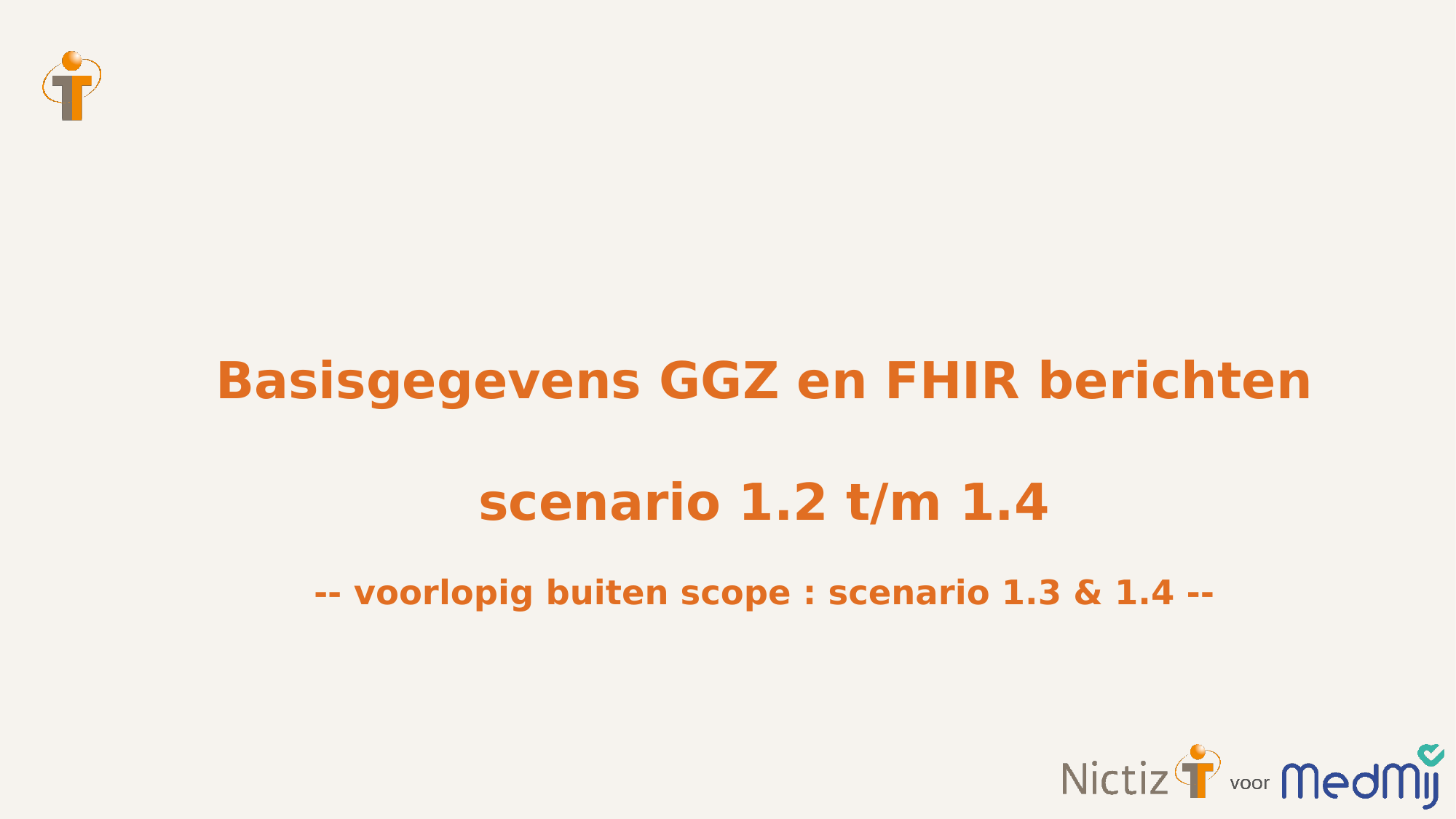

# Basisgegevens GGZ en FHIR berichten scenario 1.2 t/m 1.4 -- voorlopig buiten scope : scenario 1.3 & 1.4 --